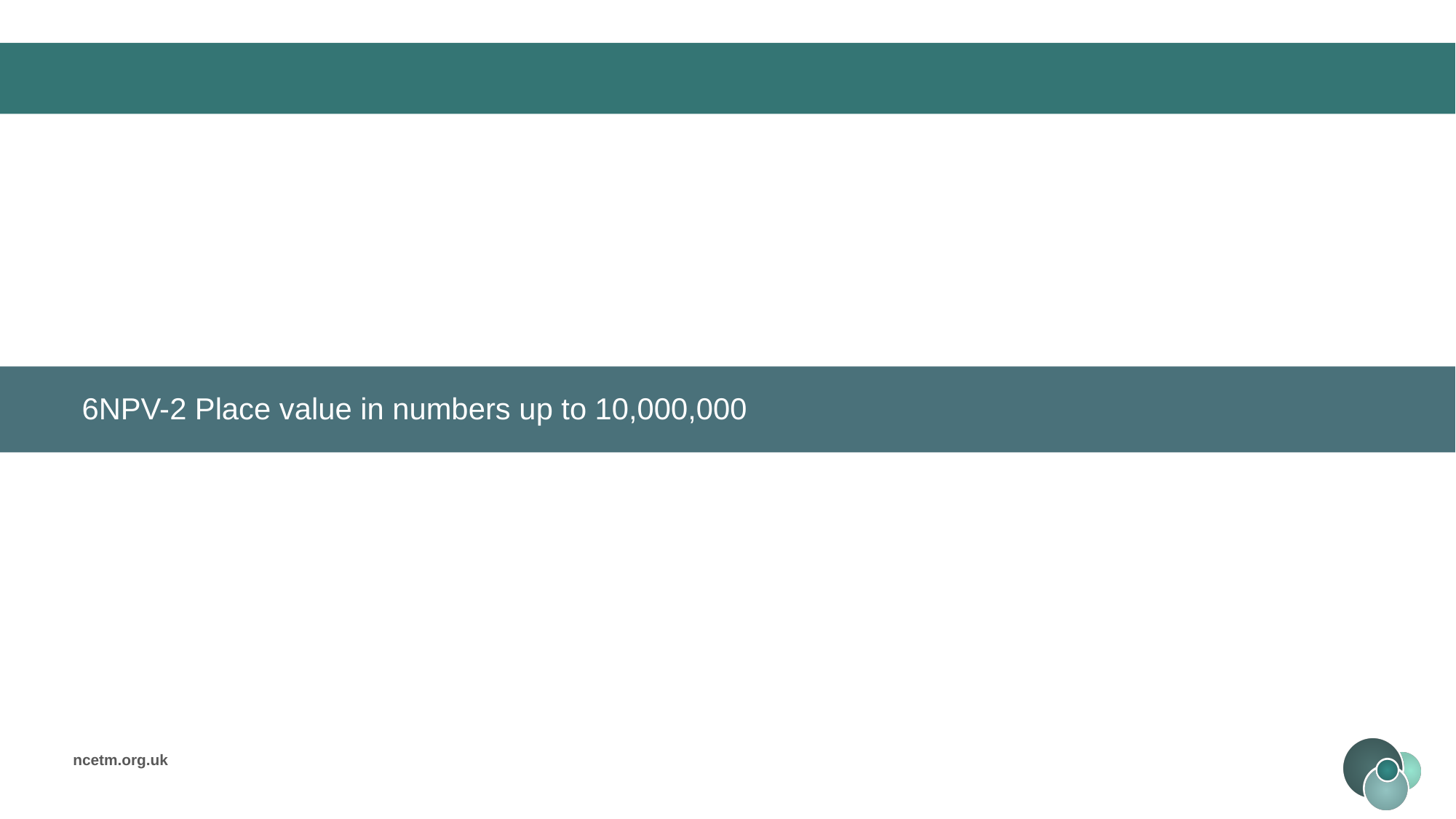

6NPV-2 Place value in numbers up to 10,000,000